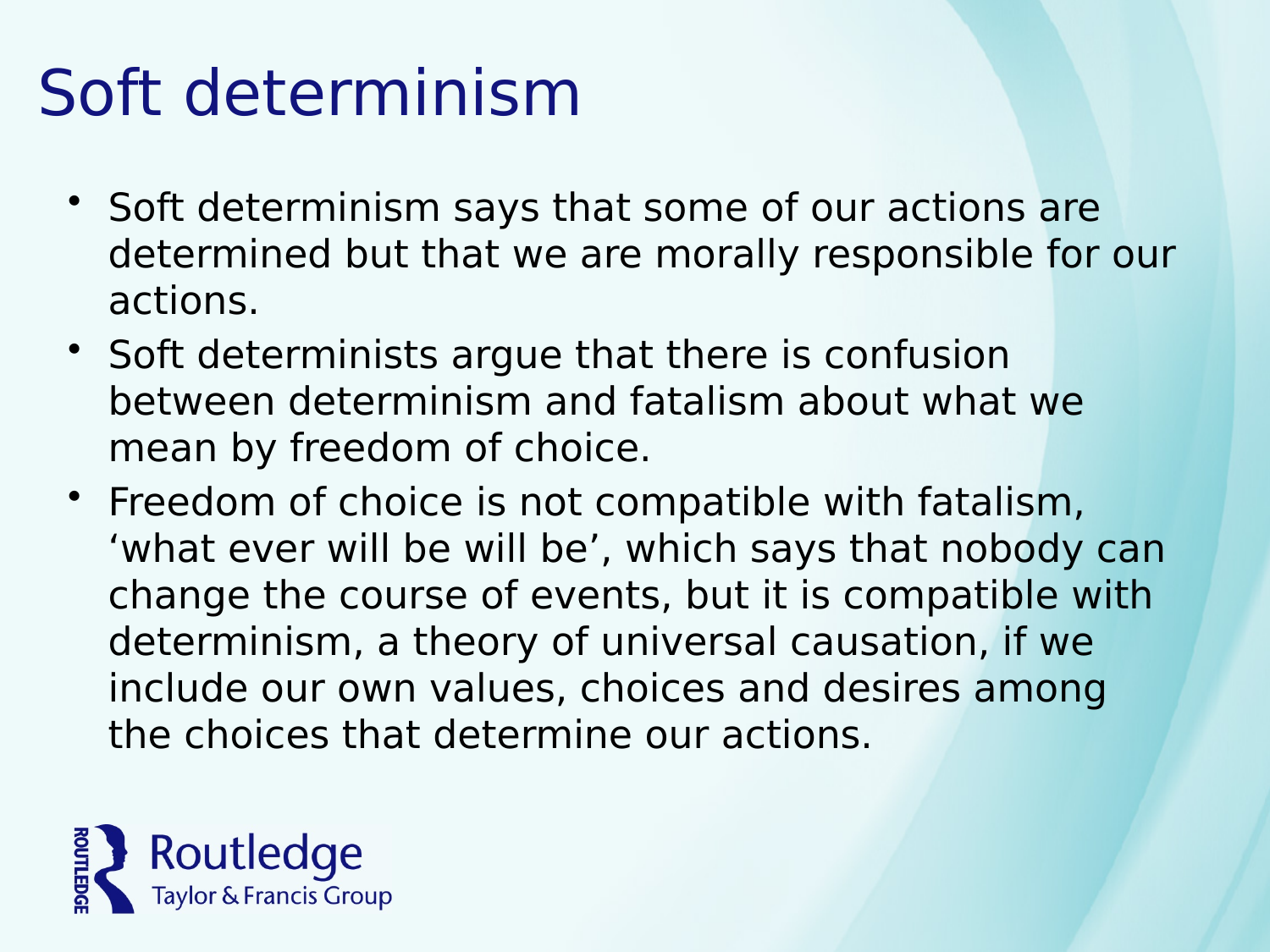

# Soft determinism
Soft determinism says that some of our actions are determined but that we are morally responsible for our actions.
Soft determinists argue that there is confusion between determinism and fatalism about what we mean by freedom of choice.
Freedom of choice is not compatible with fatalism, ‘what ever will be will be’, which says that nobody can change the course of events, but it is compatible with determinism, a theory of universal causation, if we include our own values, choices and desires among the choices that determine our actions.